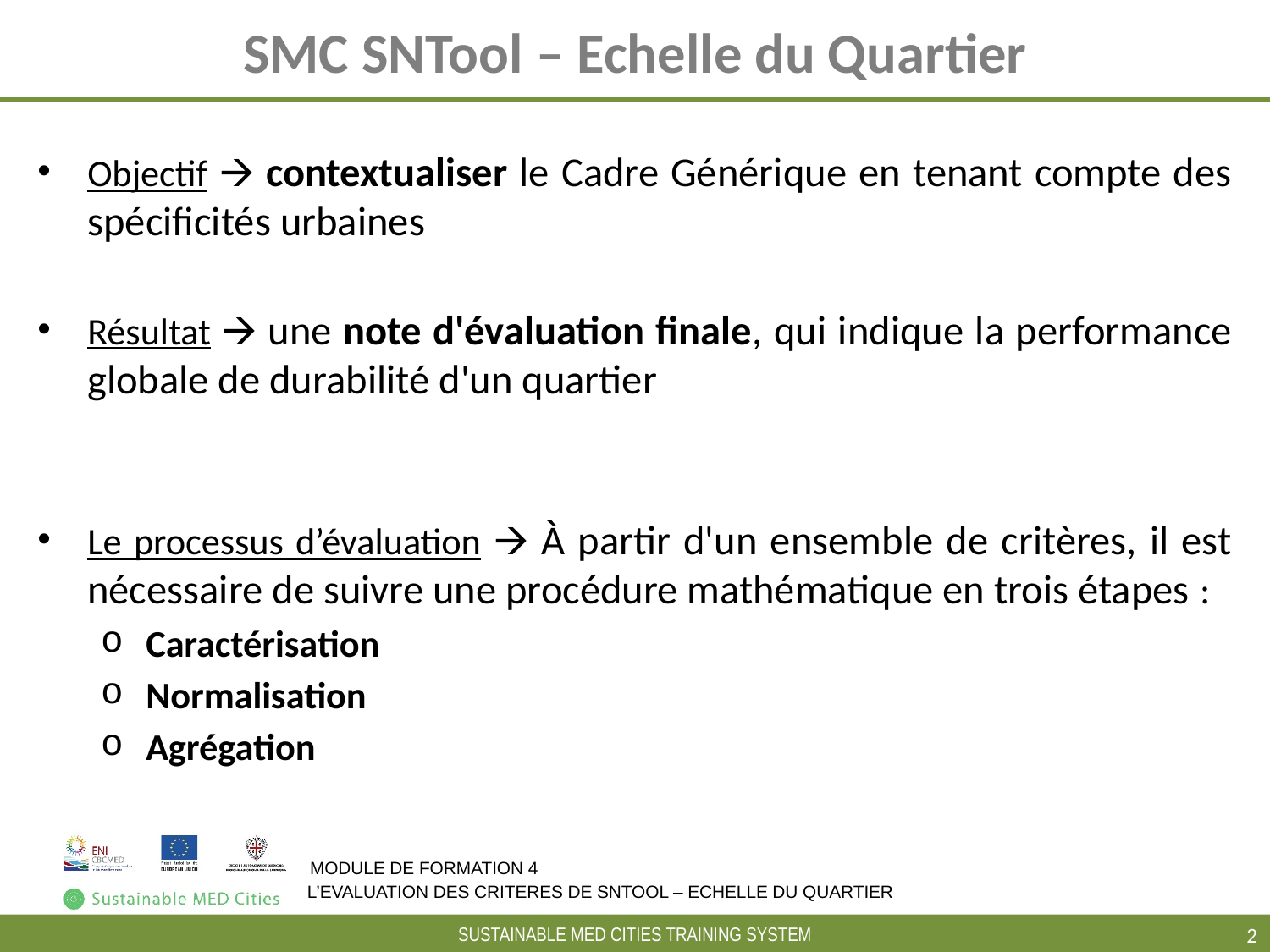

# SMC SNTool – Echelle du Quartier
Objectif 🡪 contextualiser le Cadre Générique en tenant compte des spécificités urbaines

Résultat 🡪 une note d'évaluation finale, qui indique la performance globale de durabilité d'un quartier

Le processus d’évaluation 🡪 À partir d'un ensemble de critères, il est nécessaire de suivre une procédure mathématique en trois étapes :
Caractérisation
Normalisation
Agrégation

MODULE DE FORMATION 4
L’EVALUATION DES CRITERES DE SNTOOL – ECHELLE DU QUARTIER
2